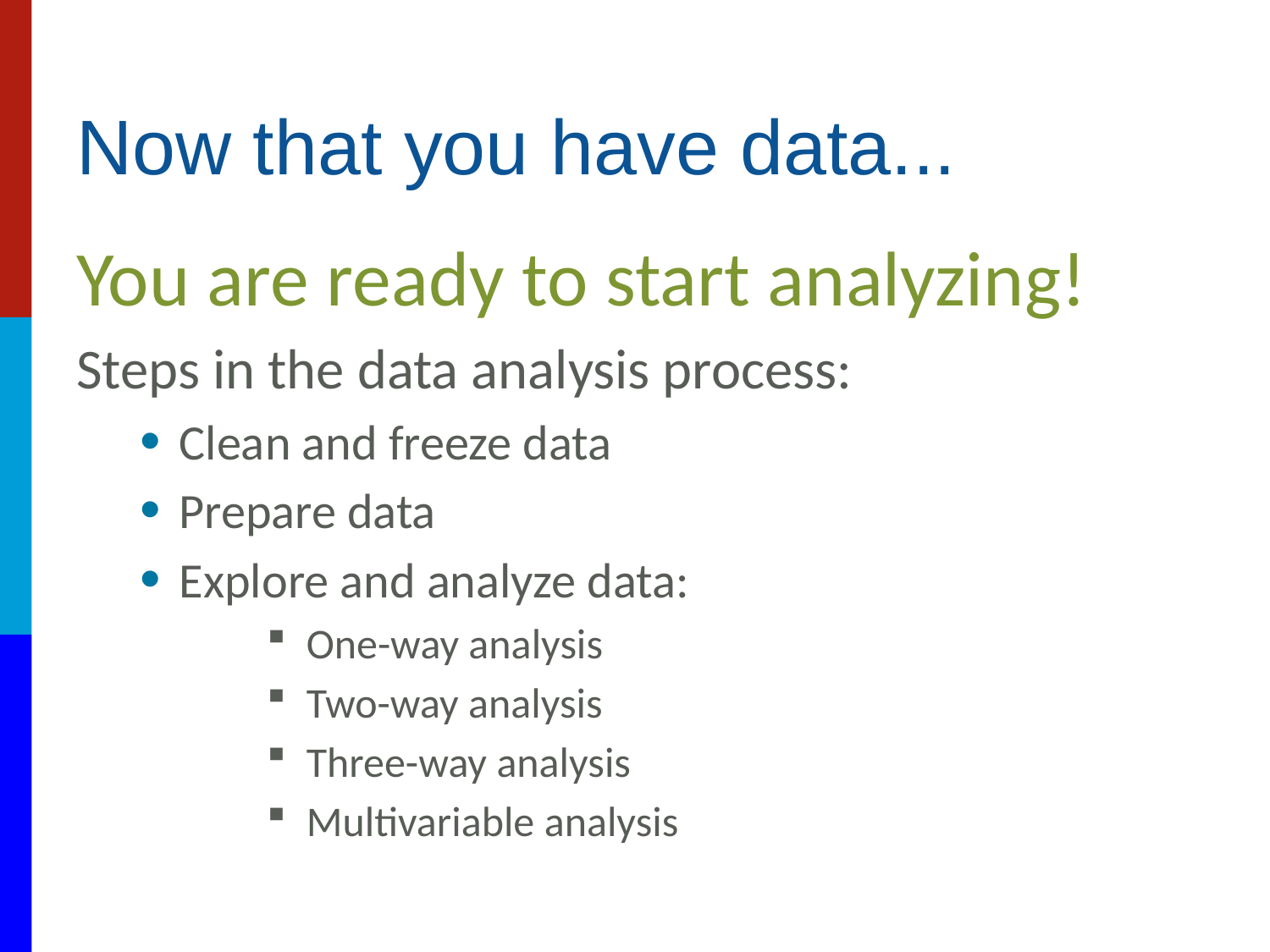

# Now that you have data...
You are ready to start analyzing!
Steps in the data analysis process:
Clean and freeze data
Prepare data
Explore and analyze data:
One-way analysis
Two-way analysis
Three-way analysis
Multivariable analysis